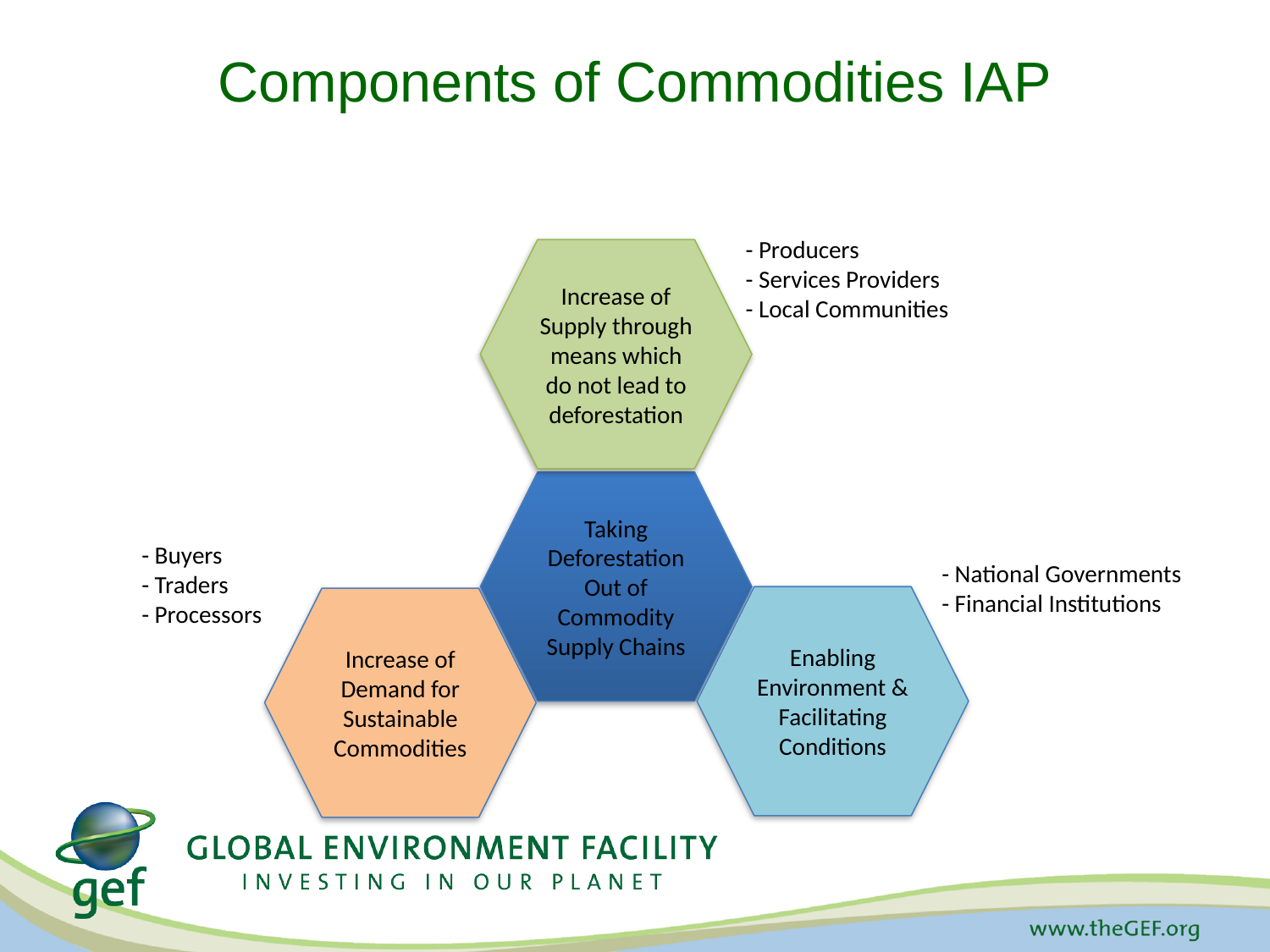

# Components of Commodities IAP
- Producers
- Services Providers
- Local Communities
Increase of Supply through means which do not lead to deforestation
Taking Deforestation Out of Commodity Supply Chains
- Buyers
- Traders
- Processors
- National Governments
- Financial Institutions
Enabling Environment & Facilitating Conditions
Increase of Demand for Sustainable Commodities